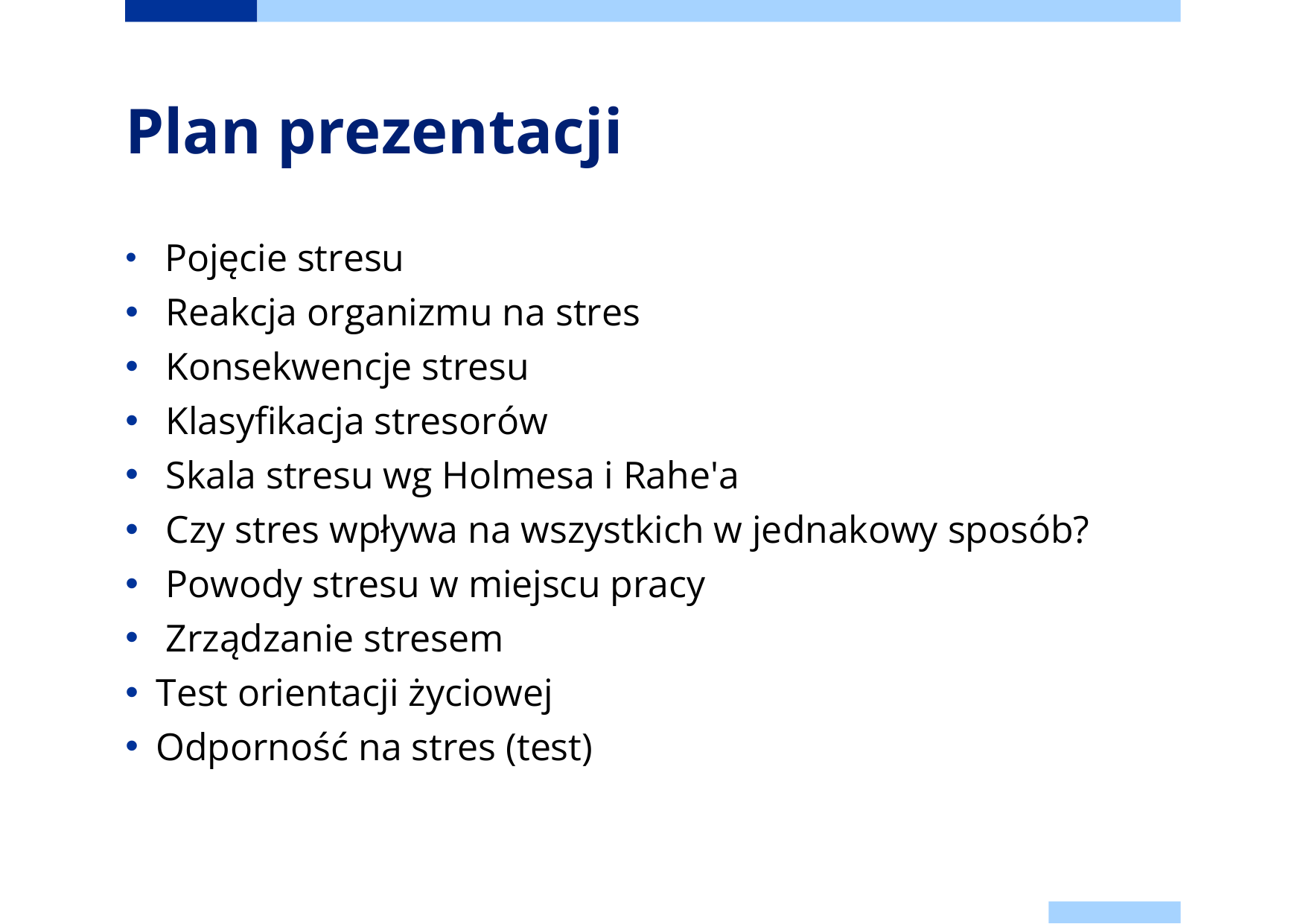

# Plan prezentacji
 Pojęcie stresu
 Reakcja organizmu na stres
 Konsekwencje stresu
 Klasyfikacja stresorów
 Skala stresu wg Holmesa i Rahe'a
 Czy stres wpływa na wszystkich w jednakowy sposób?
 Powody stresu w miejscu pracy
 Zrządzanie stresem
Test orientacji życiowej
Odporność na stres (test)